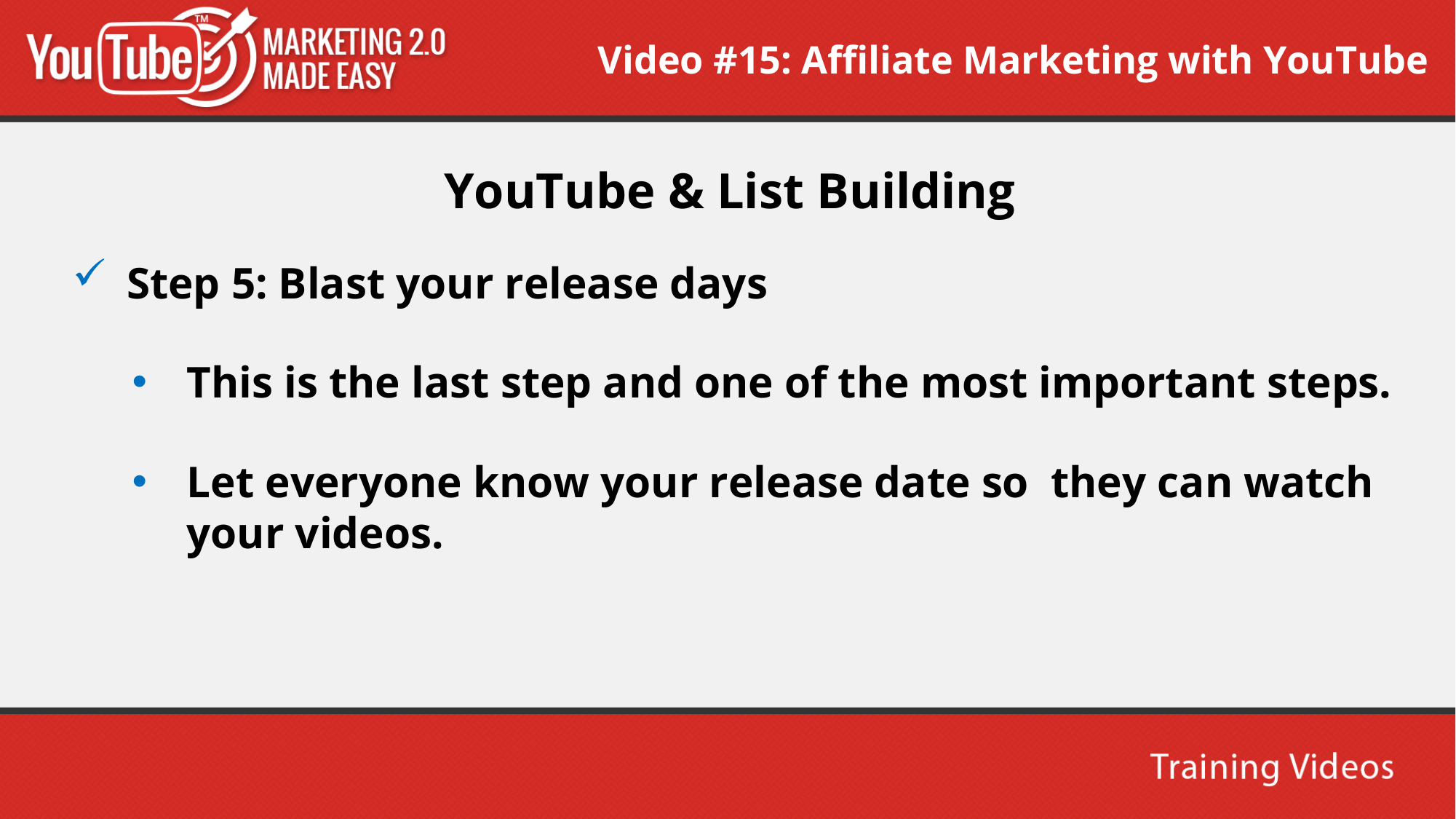

Video #15: Affiliate Marketing with YouTube
 YouTube & List Building
Step 5: Blast your release days
This is the last step and one of the most important steps.
Let everyone know your release date so  they can watch your videos.